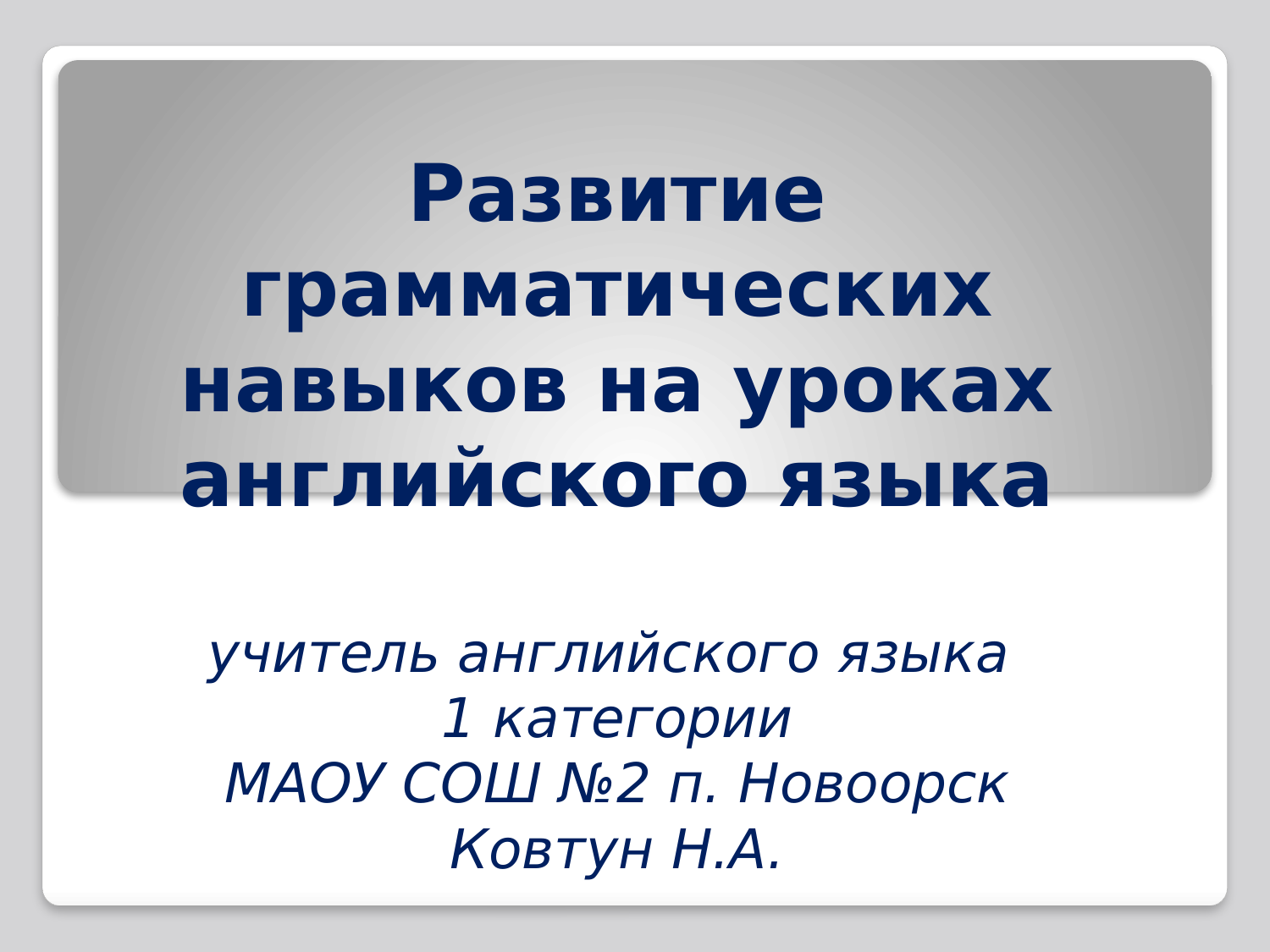

# Развитие грамматических навыков на уроках английского языка учитель английского языка 1 категории МАОУ СОШ №2 п. Новоорск Ковтун Н.А.